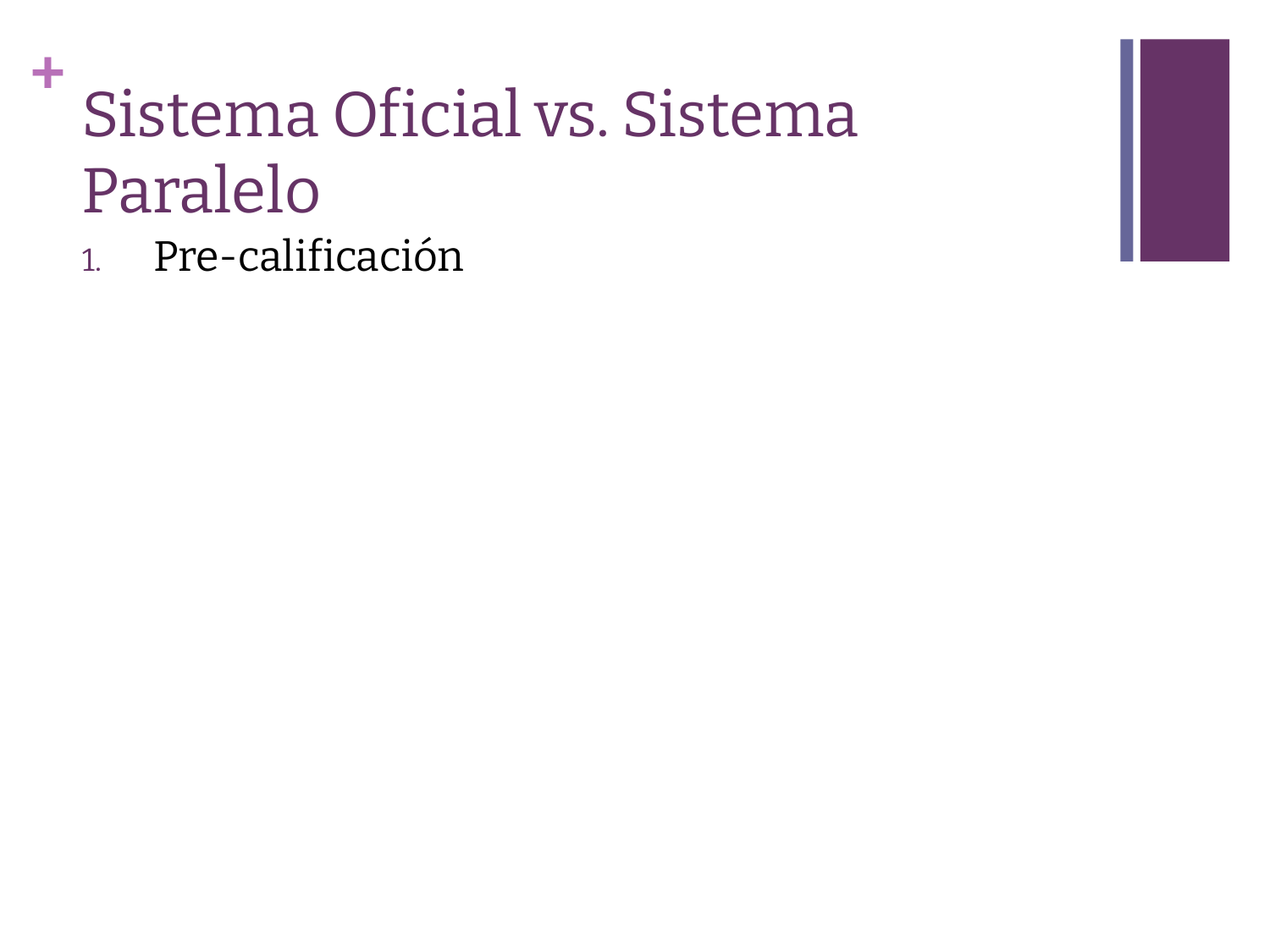

# Sistema Oficial vs. Sistema Paralelo
Pre-calificación